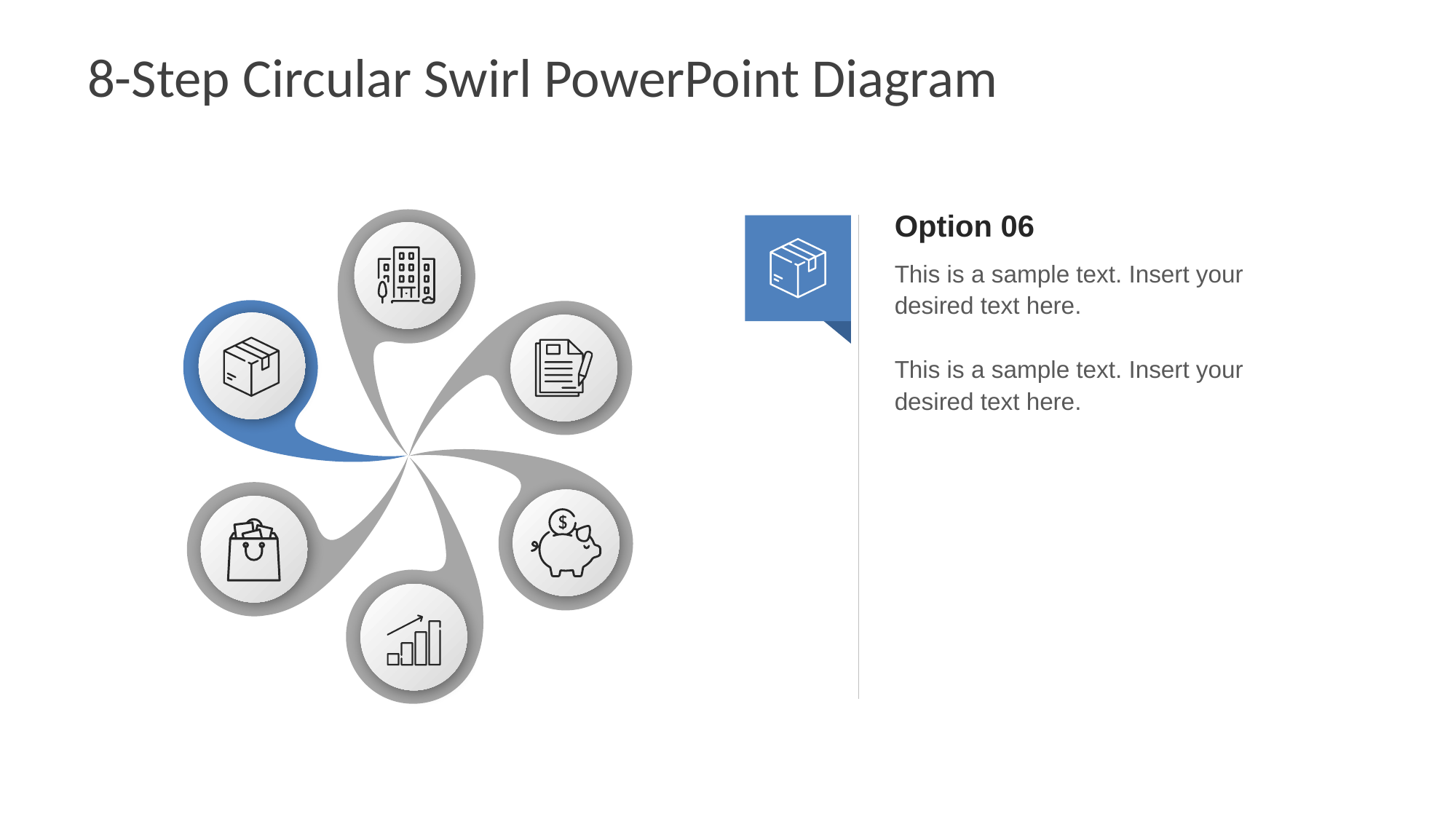

# 8-Step Circular Swirl PowerPoint Diagram
Option 06
This is a sample text. Insert your desired text here.

This is a sample text. Insert your desired text here.